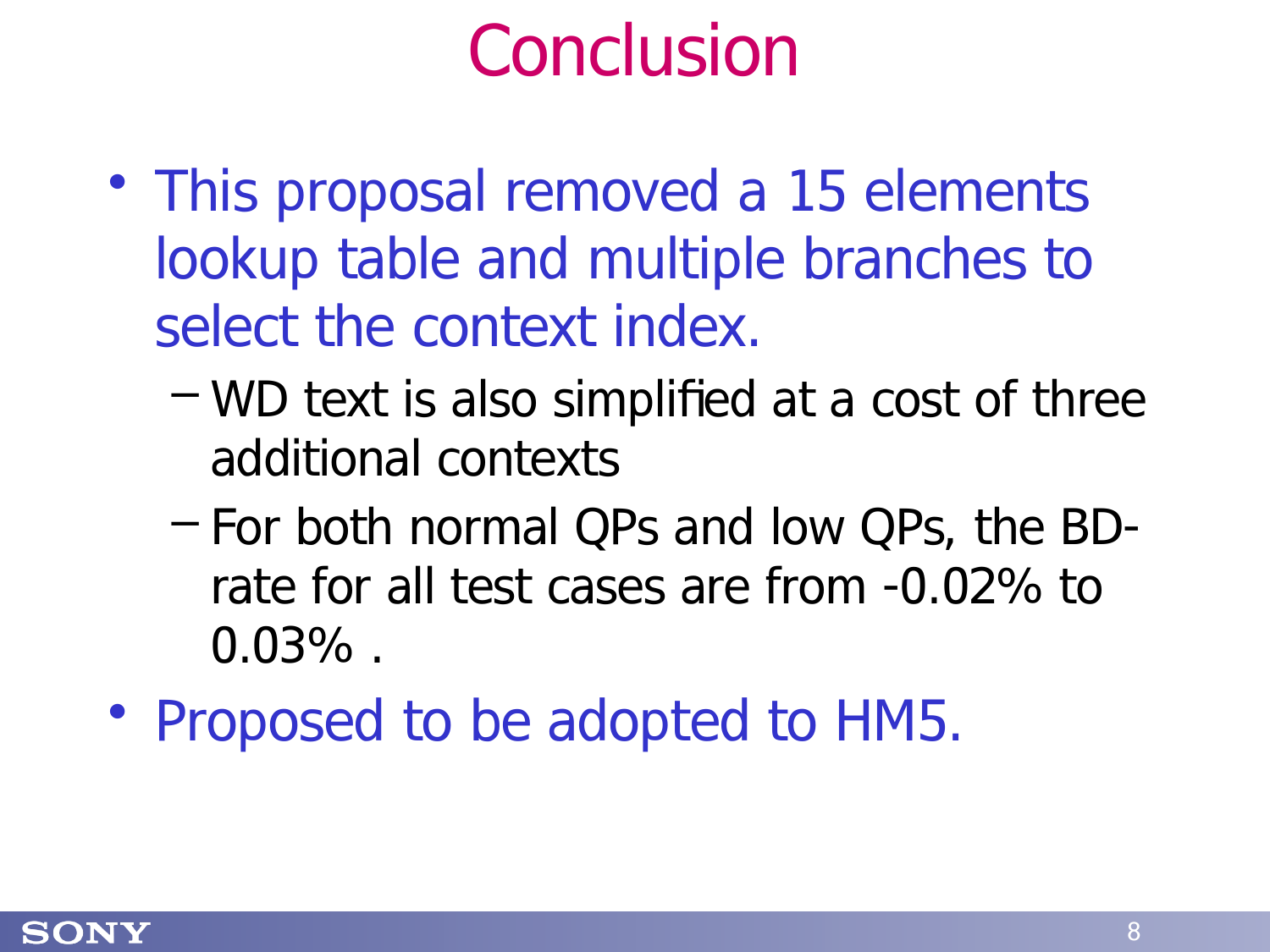

# Conclusion
This proposal removed a 15 elements lookup table and multiple branches to select the context index.
WD text is also simplified at a cost of three additional contexts
For both normal QPs and low QPs, the BD-rate for all test cases are from -0.02% to 0.03% .
Proposed to be adopted to HM5.
8